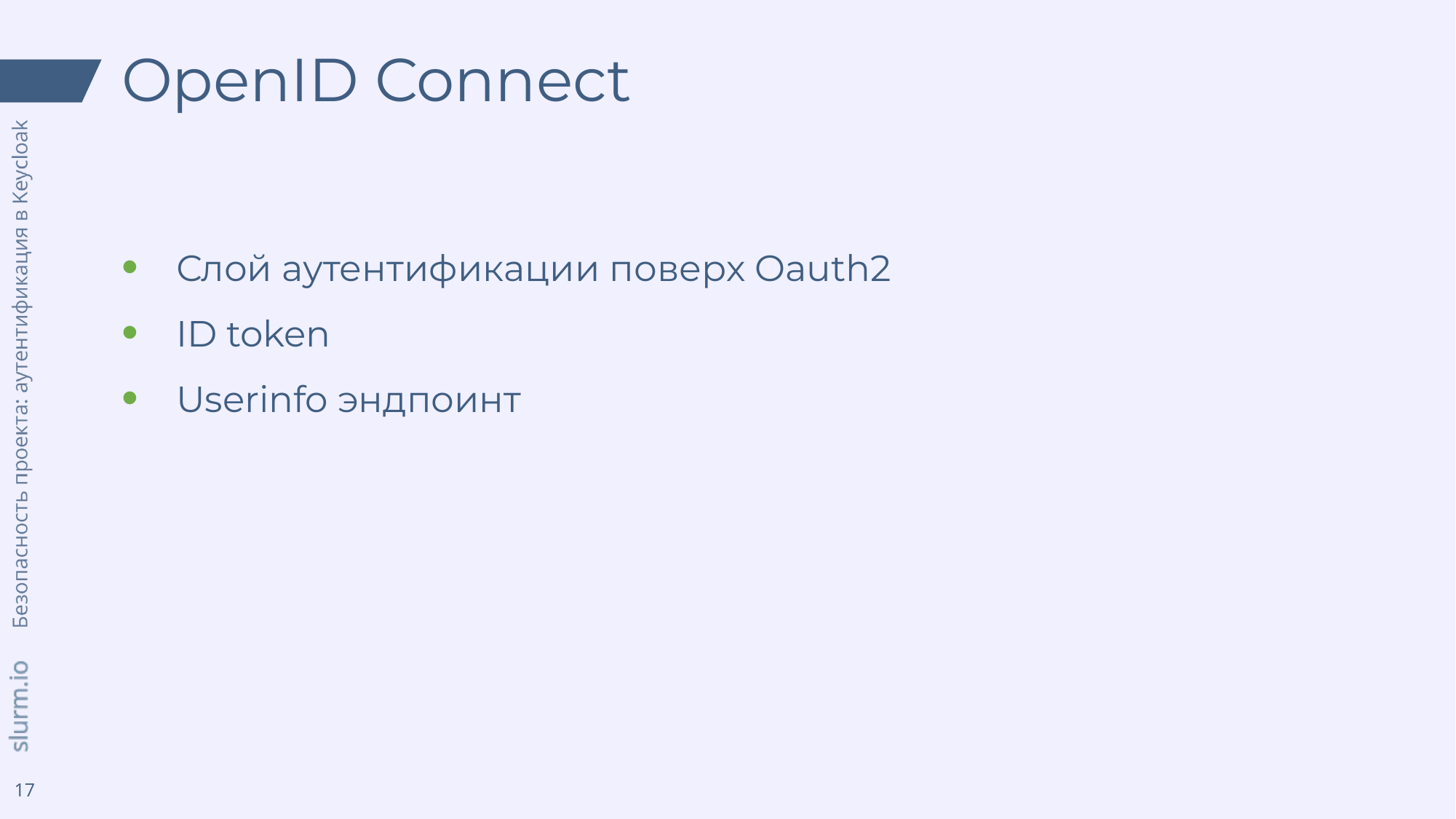

# OpenID Connect
Слой аутентификации поверх Oauth2
ID token
Userinfo эндпоинт